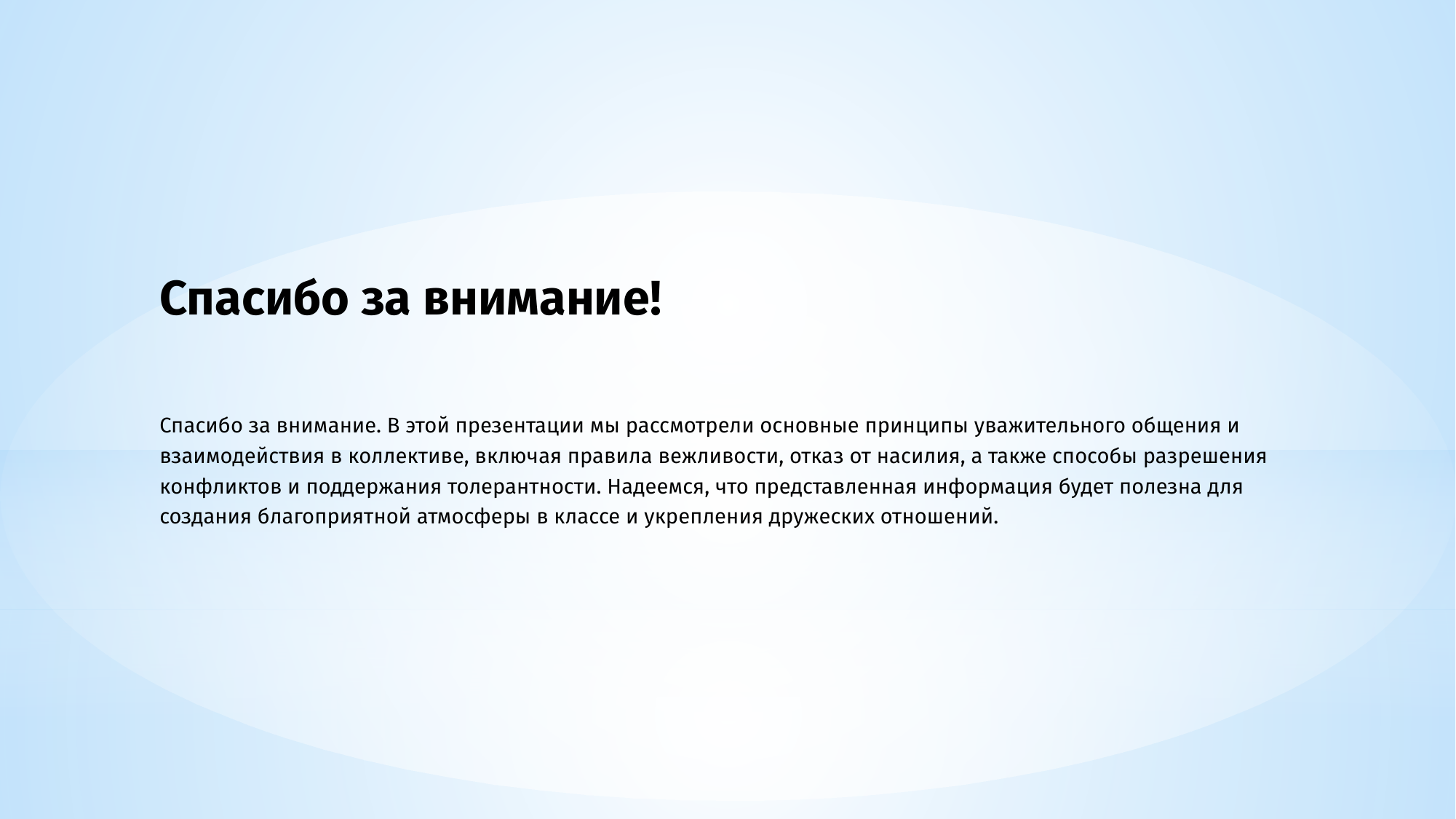

Спасибо за внимание!
Спасибо за внимание. В этой презентации мы рассмотрели основные принципы уважительного общения и взаимодействия в коллективе, включая правила вежливости, отказ от насилия, а также способы разрешения конфликтов и поддержания толерантности. Надеемся, что представленная информация будет полезна для создания благоприятной атмосферы в классе и укрепления дружеских отношений.